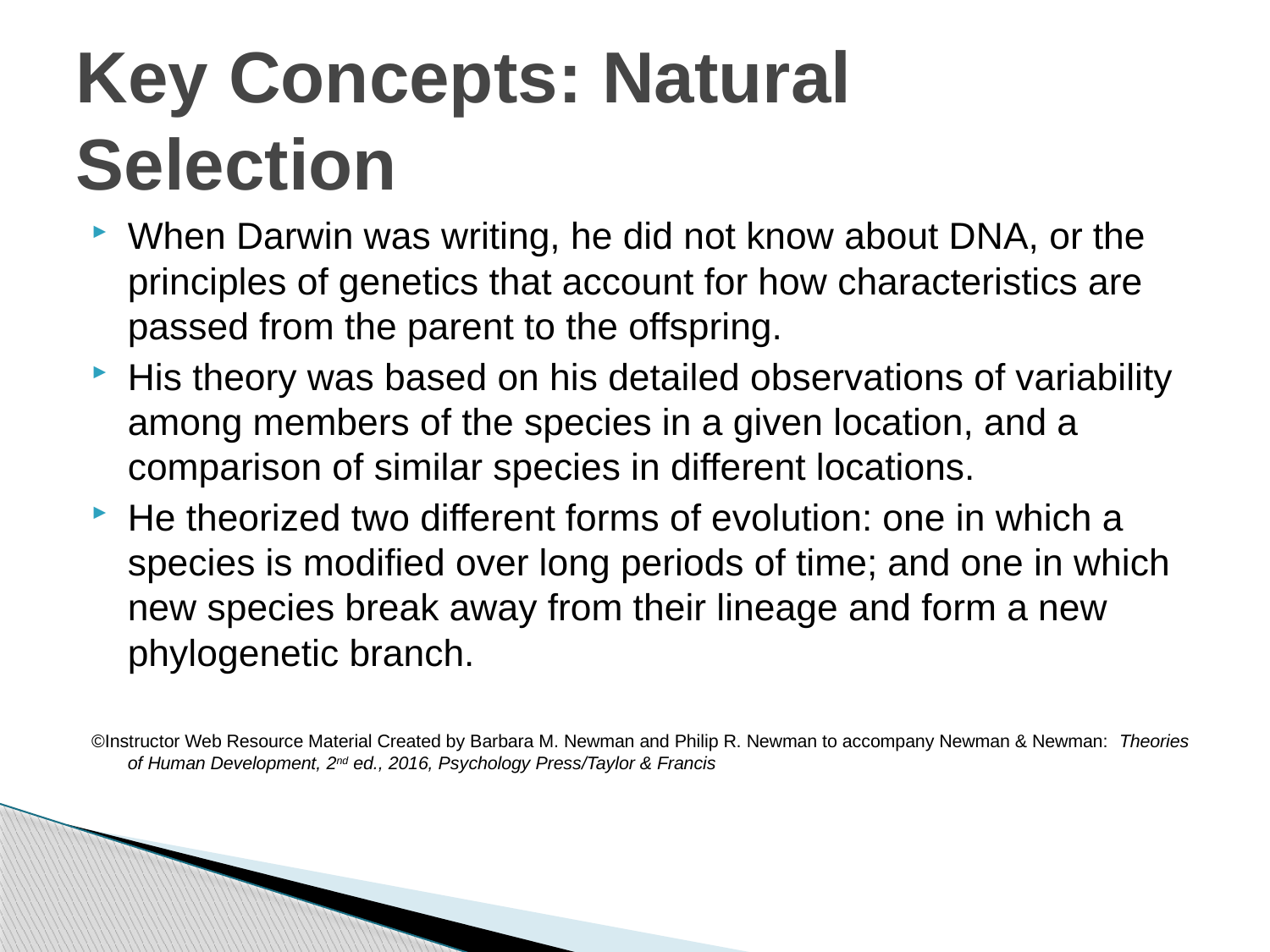

# Key Concepts: Natural Selection
When Darwin was writing, he did not know about DNA, or the principles of genetics that account for how characteristics are passed from the parent to the offspring.
His theory was based on his detailed observations of variability among members of the species in a given location, and a comparison of similar species in different locations.
He theorized two different forms of evolution: one in which a species is modified over long periods of time; and one in which new species break away from their lineage and form a new phylogenetic branch.

©Instructor Web Resource Material Created by Barbara M. Newman and Philip R. Newman to accompany Newman & Newman:  Theories of Human Development, 2nd ed., 2016, Psychology Press/Taylor & Francis